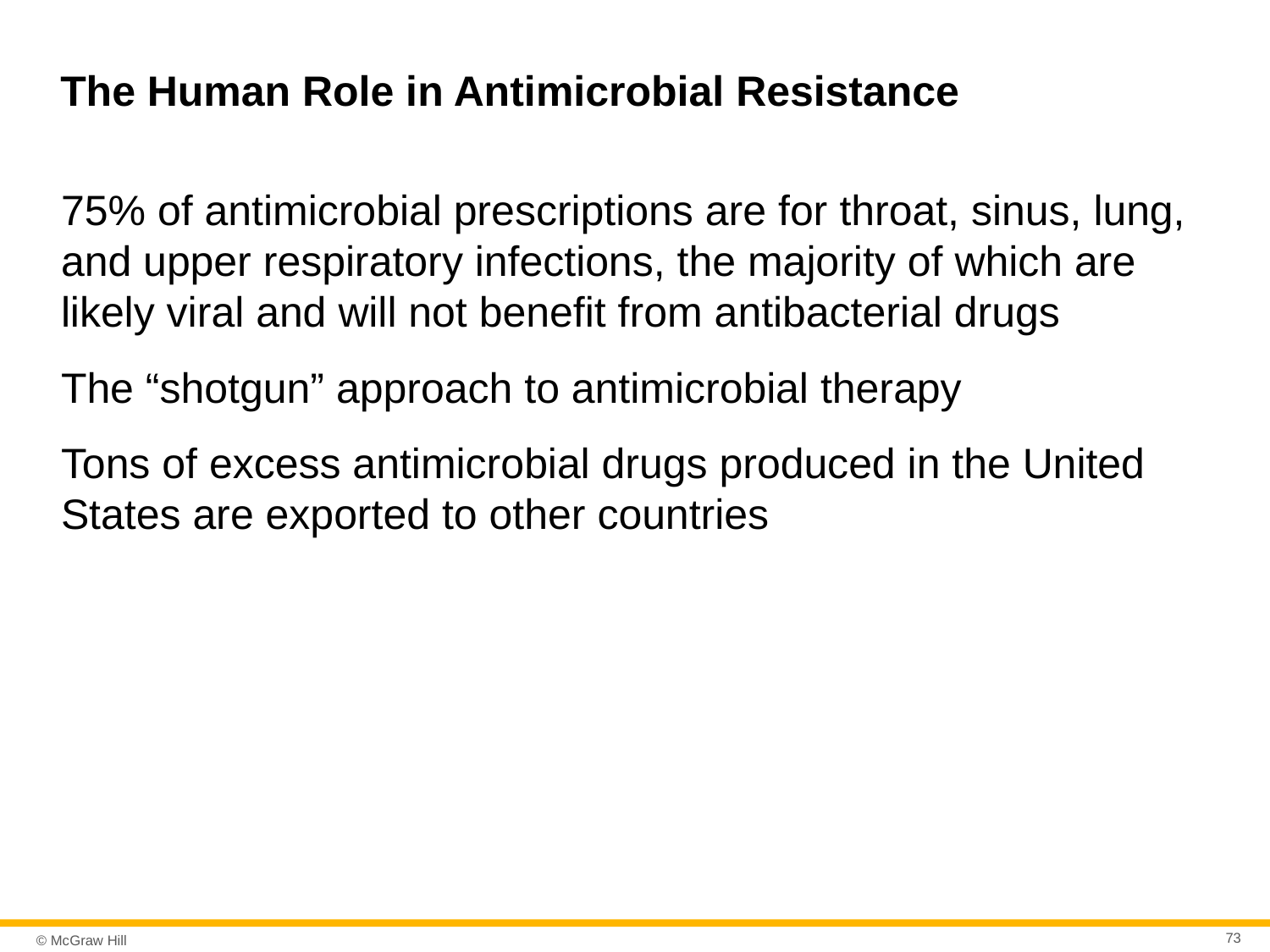

# The Human Role in Antimicrobial Resistance
75% of antimicrobial prescriptions are for throat, sinus, lung, and upper respiratory infections, the majority of which are likely viral and will not benefit from antibacterial drugs
The “shotgun” approach to antimicrobial therapy
Tons of excess antimicrobial drugs produced in the United States are exported to other countries